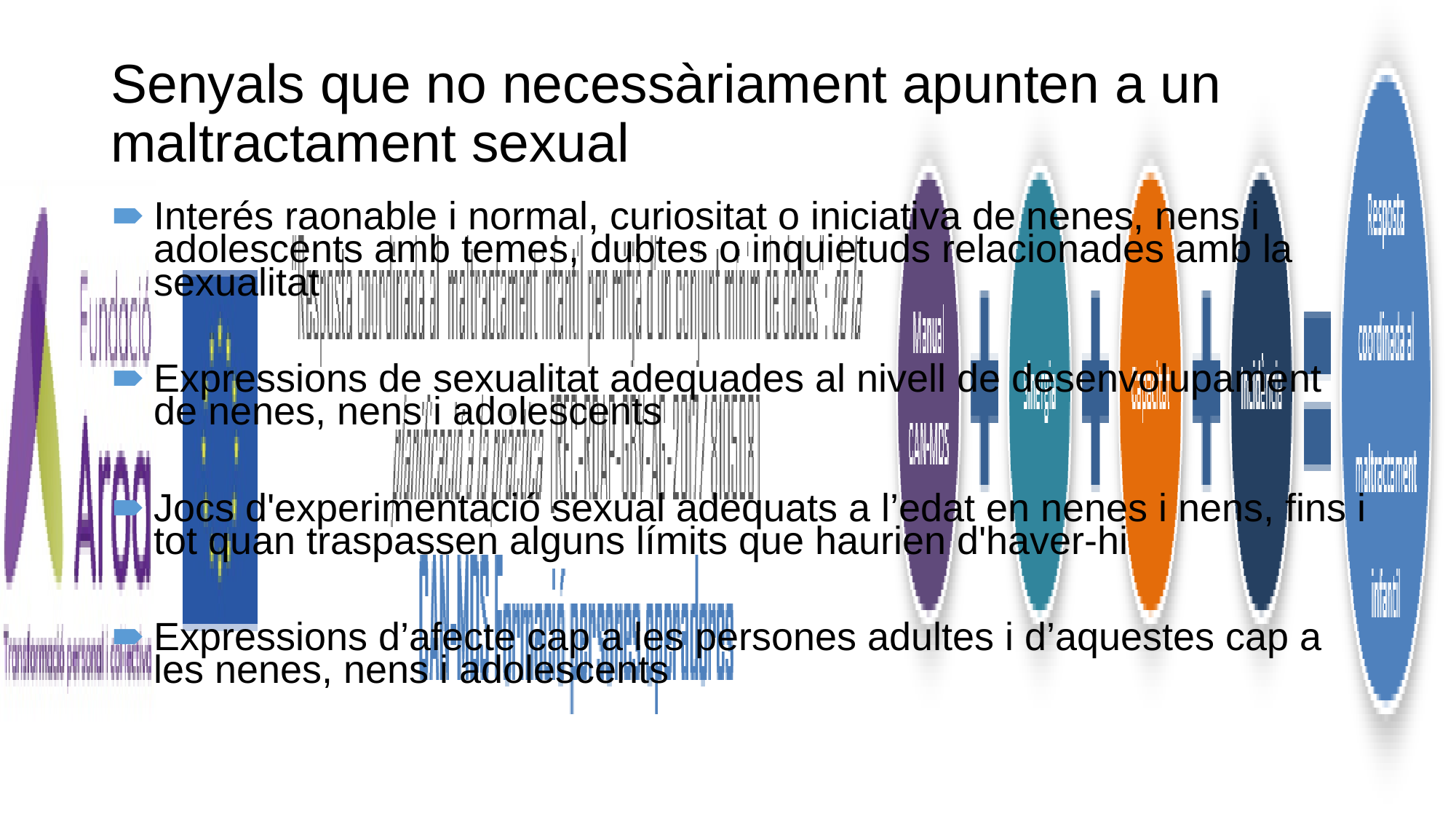

# Senyals que no necessàriament apunten a un maltractament sexual
Interés raonable i normal, curiositat o iniciativa de nenes, nens i adolescents amb temes, dubtes o inquietuds relacionades amb la sexualitat

Expressions de sexualitat adequades al nivell de desenvolupament de nenes, nens i adolescents

Jocs d'experimentació sexual adequats a l’edat en nenes i nens, fins i tot quan traspassen alguns límits que haurien d'haver-hi

Expressions d’afecte cap a les persones adultes i d’aquestes cap a les nenes, nens i adolescents